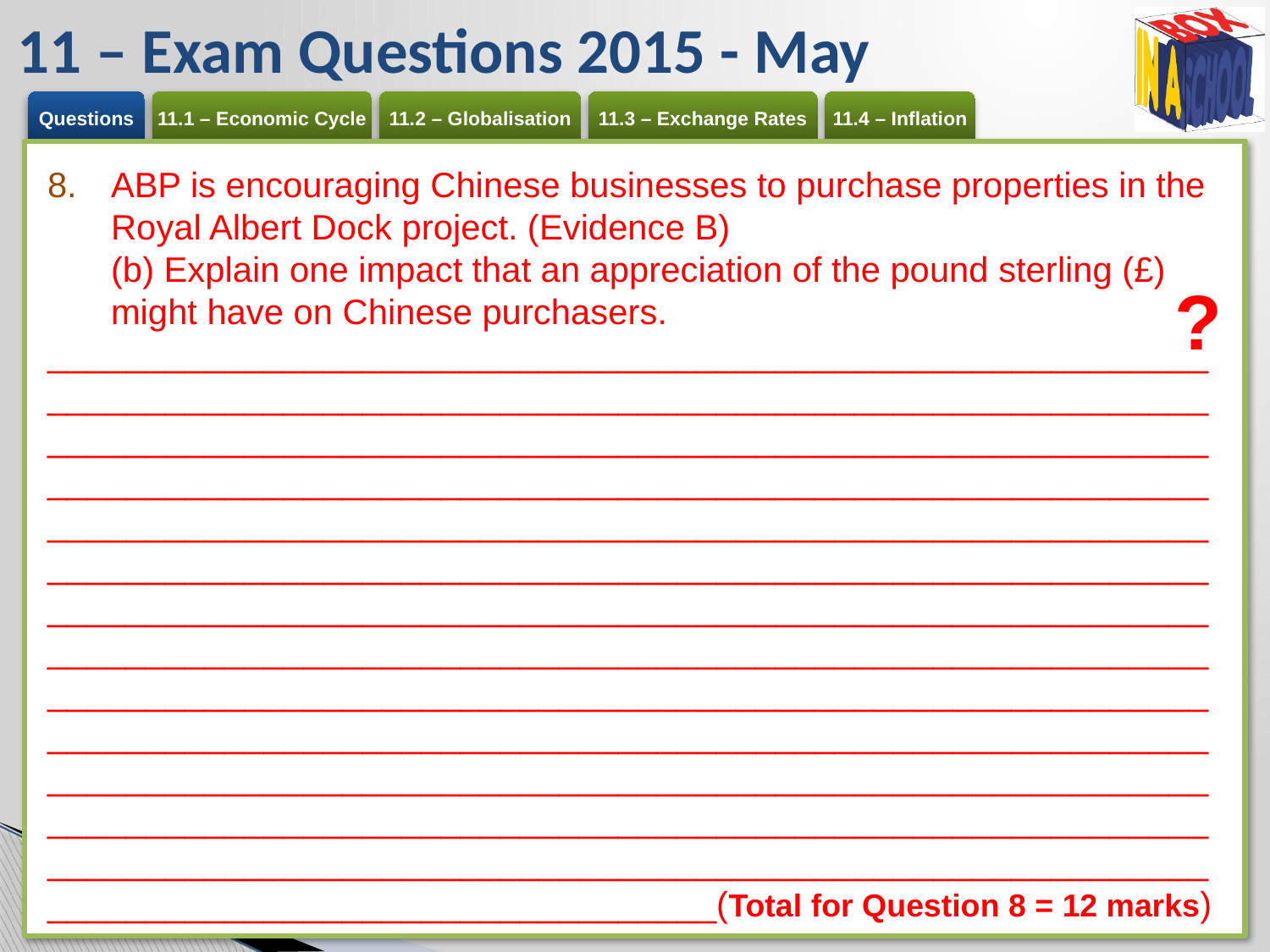

# 11 – Exam Questions 2015 - May
ABP is encouraging Chinese businesses to purchase properties in the Royal Albert Dock project. (Evidence B)
(b) Explain one impact that an appreciation of the pound sterling (£) might have on Chinese purchasers.
_________________________________________________________________________________________________________________________________________________________________________________________________________________________________________________________________________________________________________________________________________________________________________________________________________________________________________________________________________________________________________________________________________________________________________________________________________________________________________________________________________________________________________________________________________________________________________________________________________________________________(Total for Question 8 = 12 marks)
?